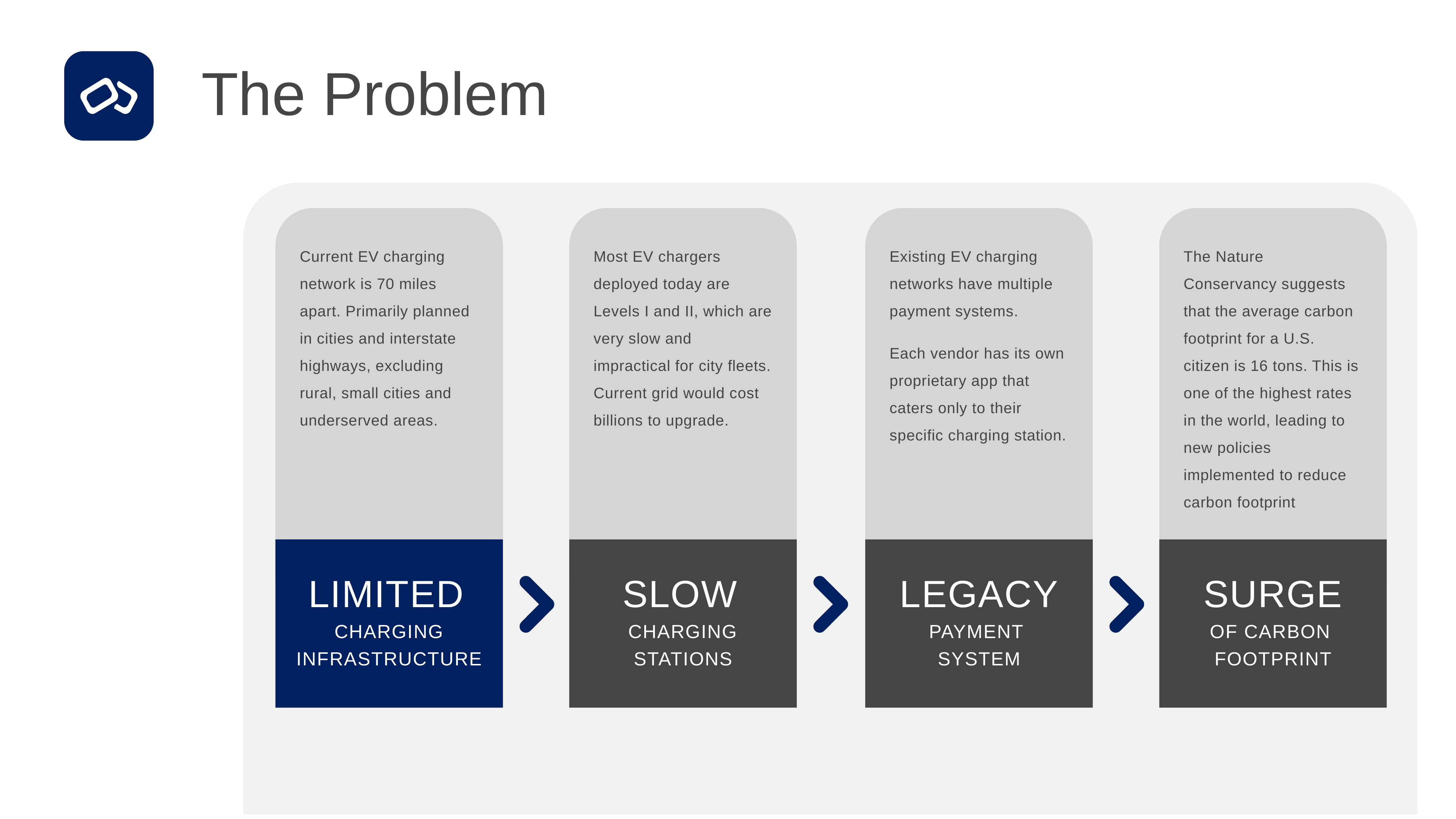

The Problem

Current EV charging network is 70 miles apart. Primarily planned in cities and interstate highways, excluding rural, small cities and underserved areas.
LIMITED
CHARGING INFRASTRUCTURE

Most EV chargers deployed today are Levels I and II, which are very slow and impractical for city fleets.
Current grid would cost billions to upgrade.
SLOW
CHARGING STATIONS

Existing EV charging networks have multiple payment systems.

Each vendor has its own proprietary app that caters only to their specific charging station.
LEGACY
PAYMENT
SYSTEM

The Nature Conservancy suggests that the average carbon footprint for a U.S. citizen is 16 tons. This is one of the highest rates in the world, leading to new policies implemented to reduce carbon footprint
SURGE
Of Carbon
footprint